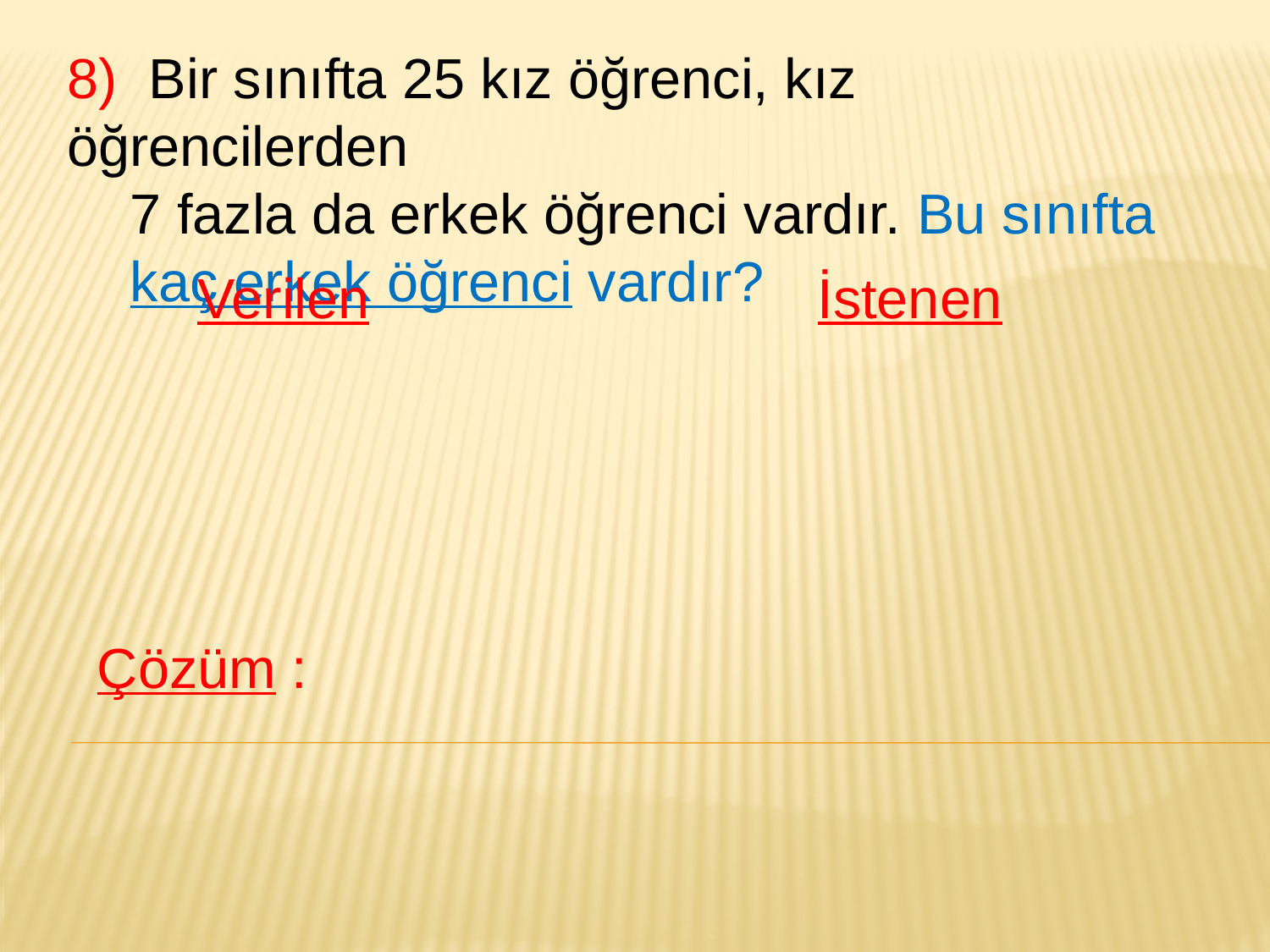

8)  Bir sınıfta 25 kız öğrenci, kız öğrencilerden
    7 fazla da erkek öğrenci vardır. Bu sınıfta
    kaç erkek öğrenci vardır?

Verilen
İstenen
Çözüm :